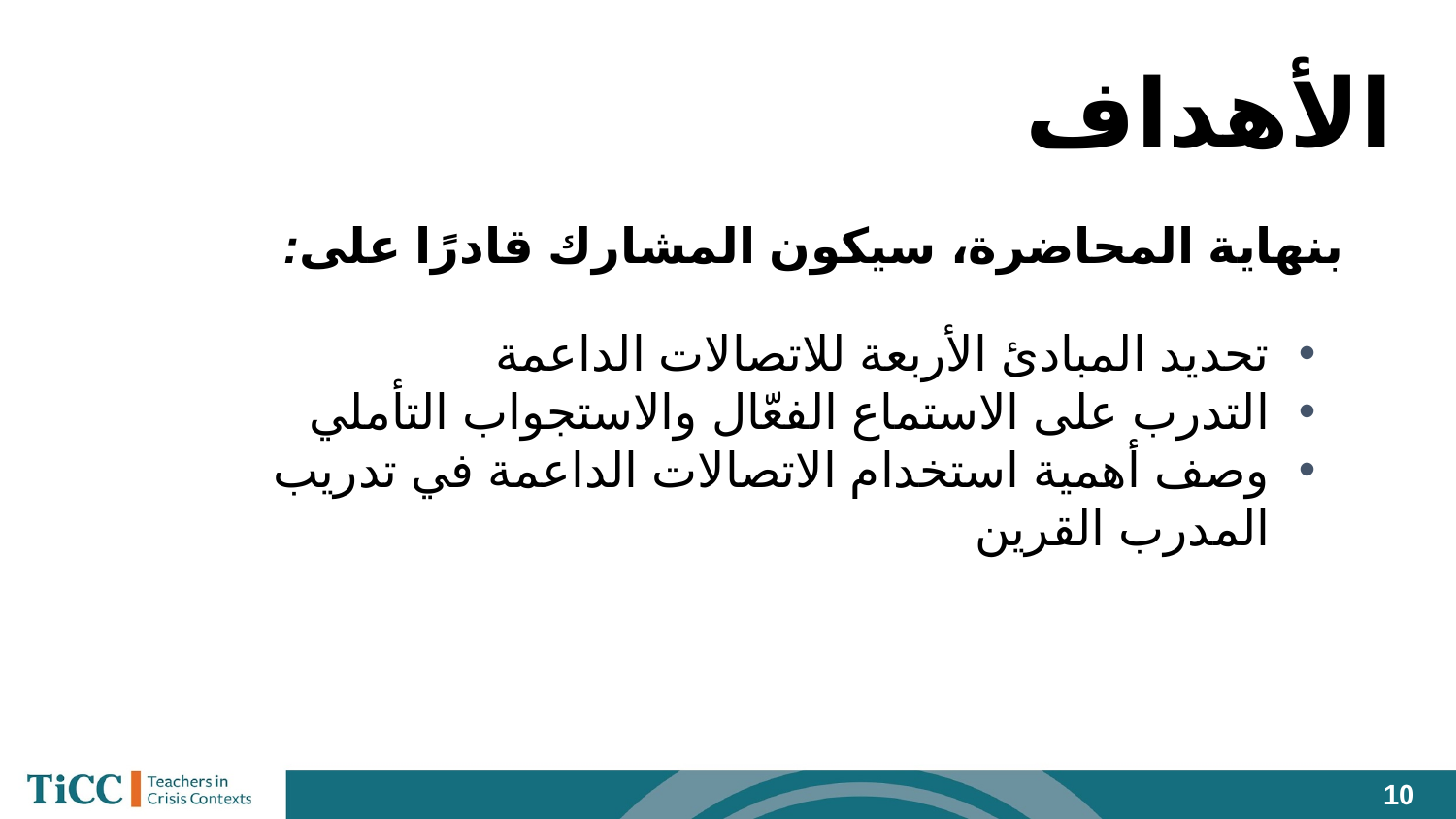

# الأهداف
بنهاية المحاضرة، سيكون المشارك قادرًا على:

تحديد المبادئ الأربعة للاتصالات الداعمة
التدرب على الاستماع الفعّال والاستجواب التأملي
وصف أهمية استخدام الاتصالات الداعمة في تدريب المدرب القرين
10